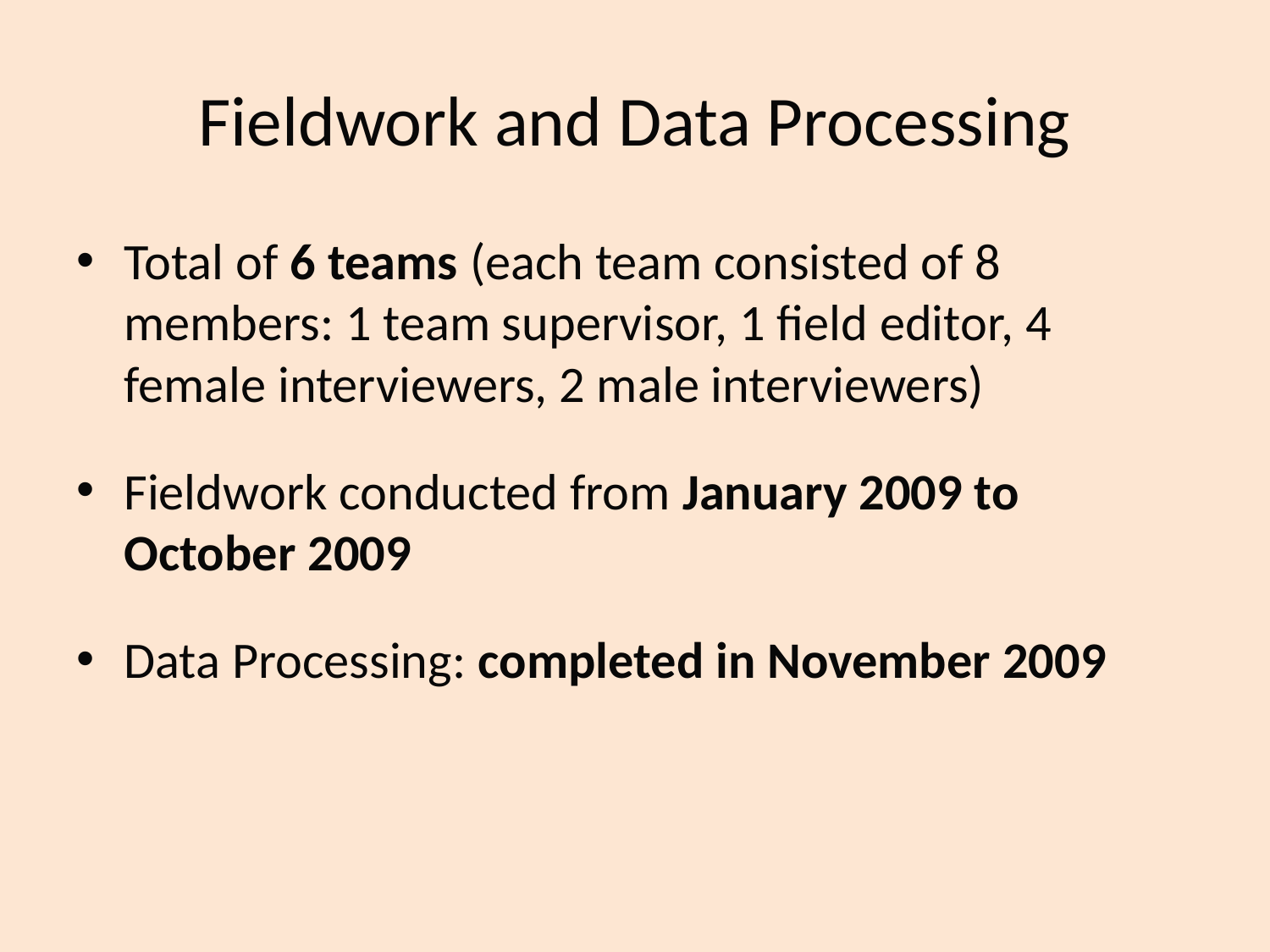

# Fieldwork and Data Processing
Total of 6 teams (each team consisted of 8 members: 1 team supervisor, 1 field editor, 4 female interviewers, 2 male interviewers)
Fieldwork conducted from January 2009 to October 2009
Data Processing: completed in November 2009